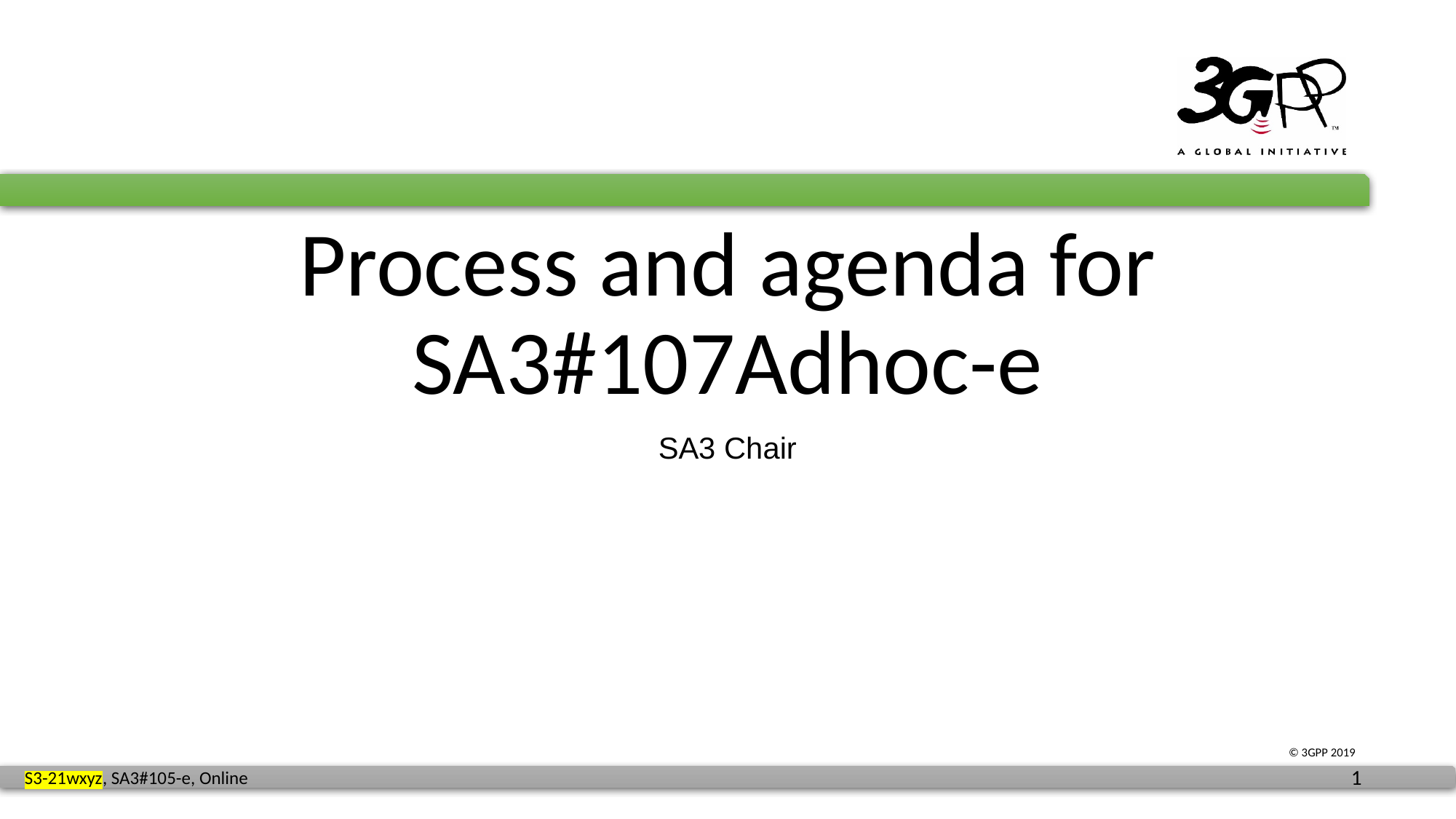

# Process and agenda for SA3#107Adhoc-e
SA3 Chair